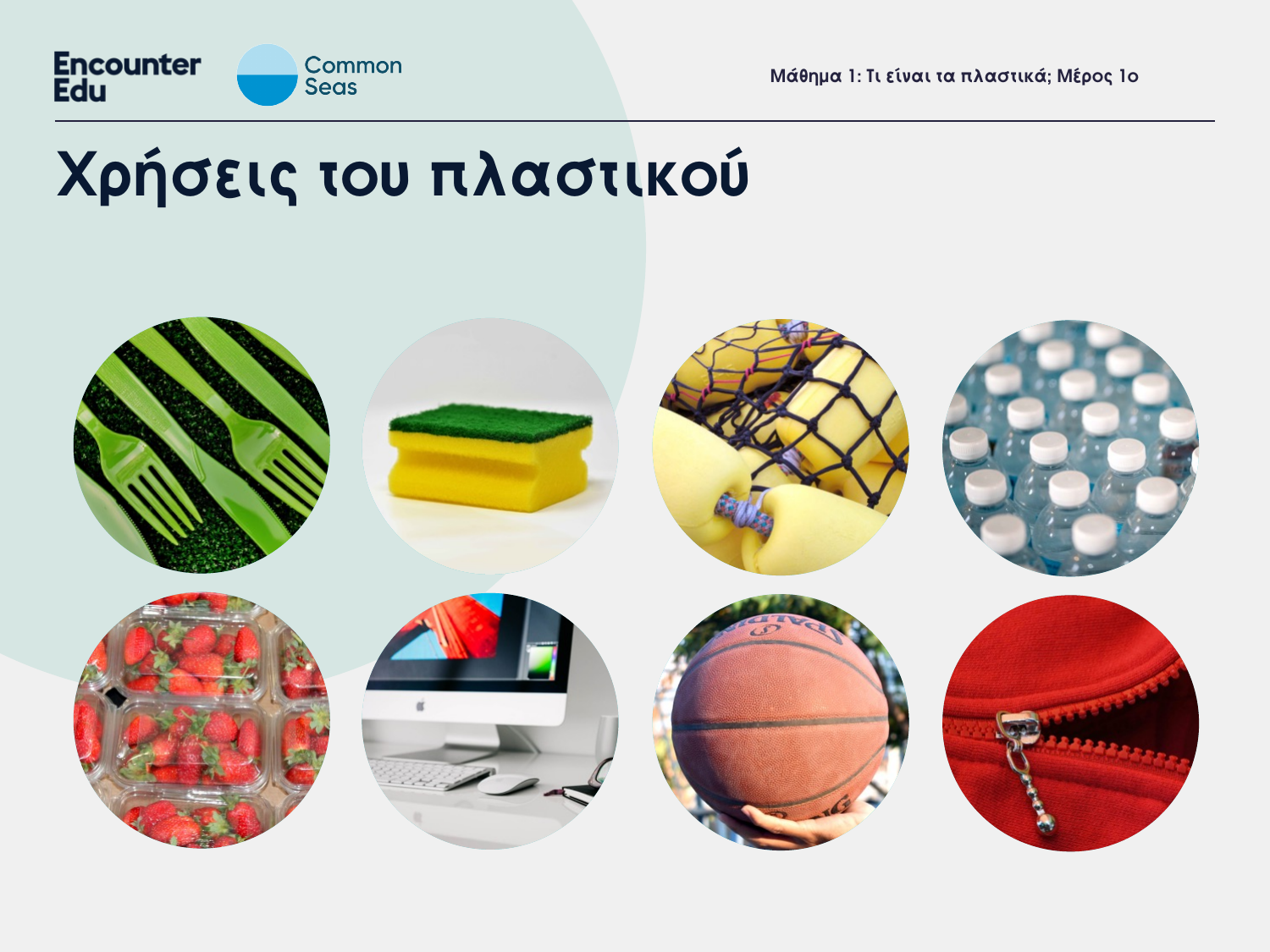

# Μάθημα 1: Τι είναι τα πλαστικά; Μέρος 1ο
Χρήσεις του πλαστικού